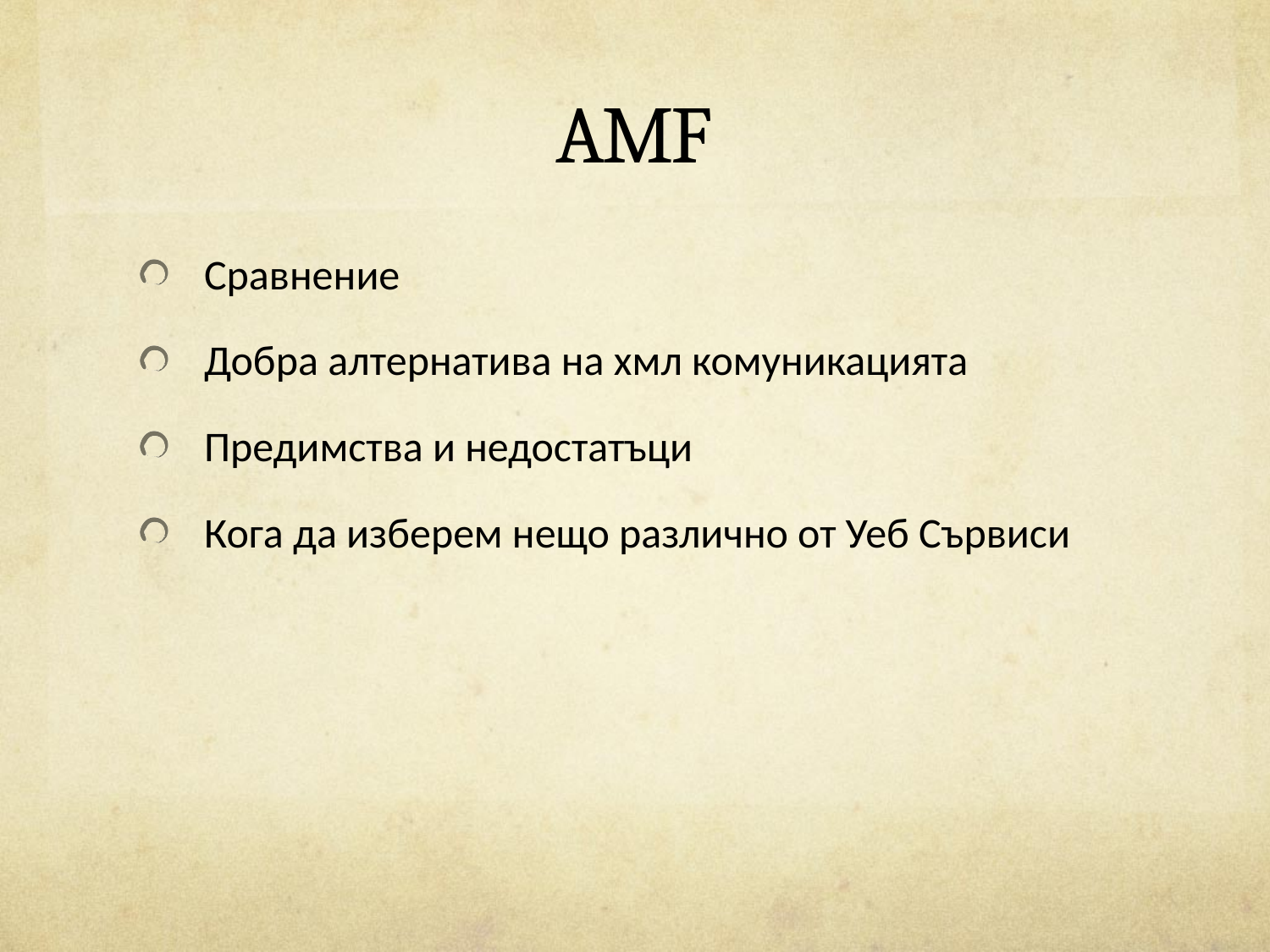

# AMF
Сравнение
Добра алтернатива на хмл комуникацията
Предимства и недостатъци
Кога да изберем нещо различно от Уеб Сървиси